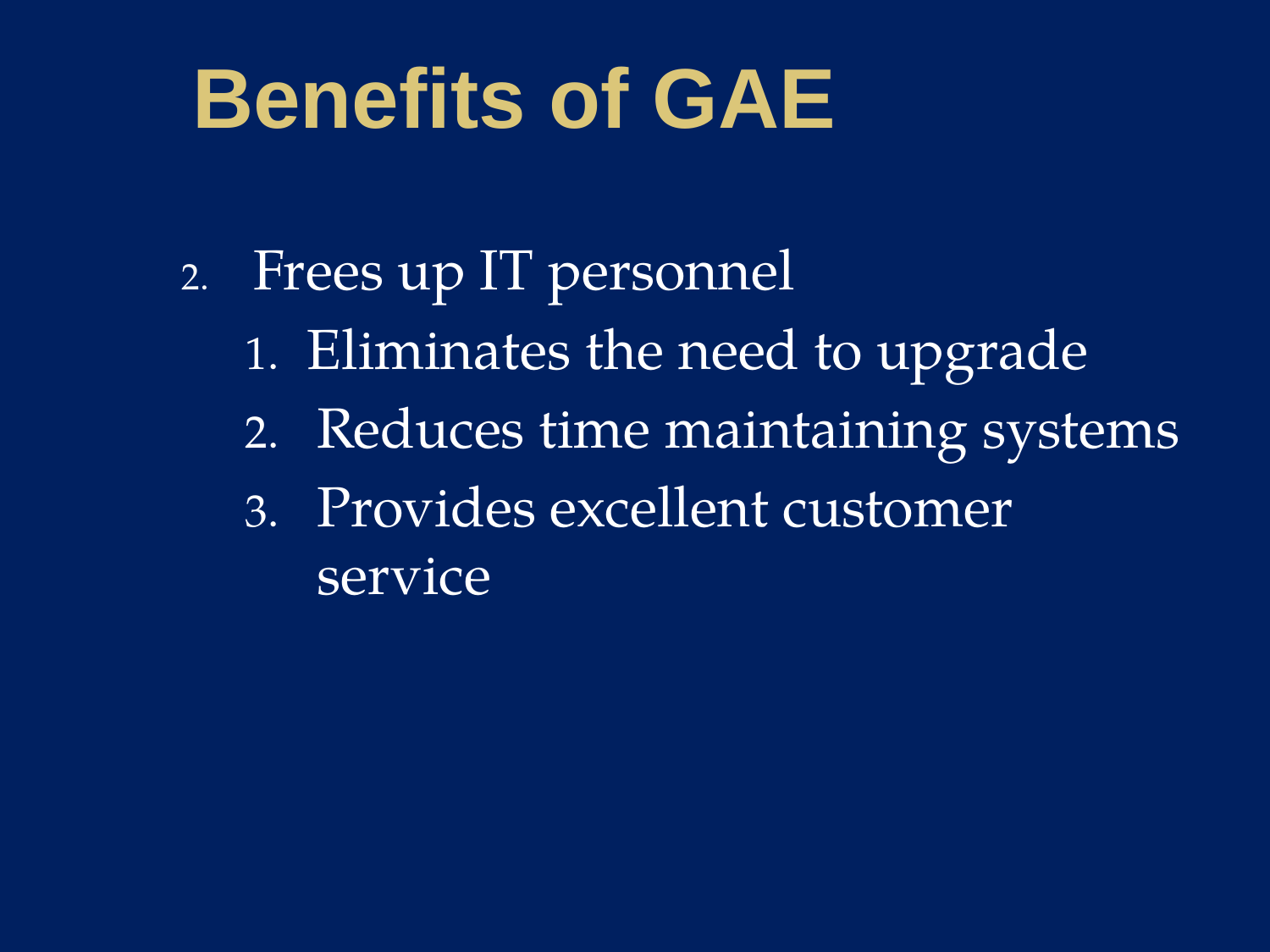

# Benefits of GAE

Frees up IT personnel
 Eliminates the need to upgrade
Reduces time maintaining systems
Provides excellent customer service